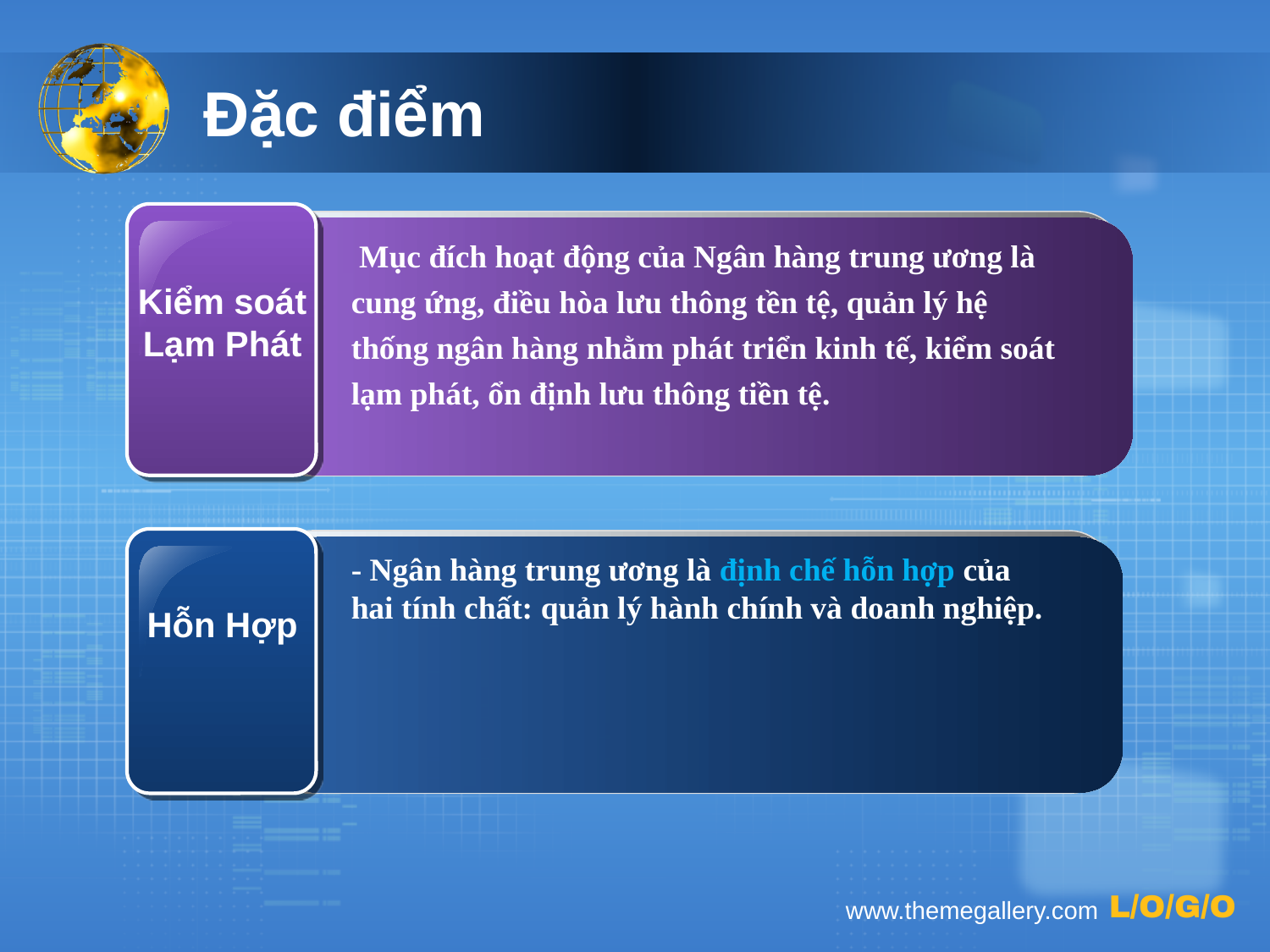

# Đặc điểm

 Mục đích hoạt động của Ngân hàng trung ương là cung ứng, điều hòa lưu thông tền tệ, quản lý hệ thống ngân hàng nhằm phát triển kinh tế, kiểm soát lạm phát, ổn định lưu thông tiền tệ.

Kiểm soát
Lạm Phát

- Ngân hàng trung ương là định chế hỗn hợp của hai tính chất: quản lý hành chính và doanh nghiệp.
Hỗn Hợp
www.themegallery.com